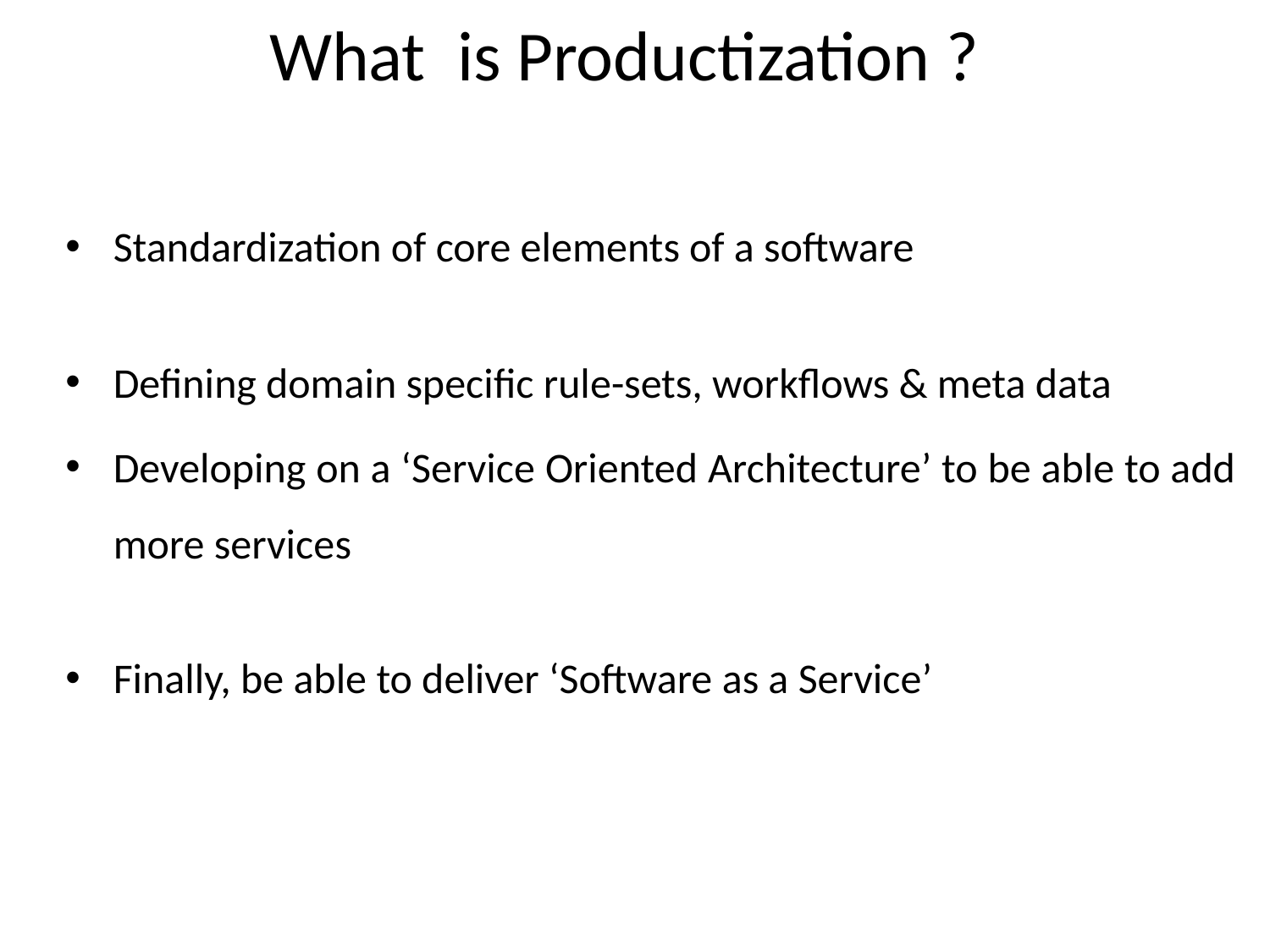

# What  is Productization ?
Standardization of core elements of a software
Defining domain specific rule-sets, workflows & meta data
Developing on a ‘Service Oriented Architecture’ to be able to add more services
Finally, be able to deliver ‘Software as a Service’